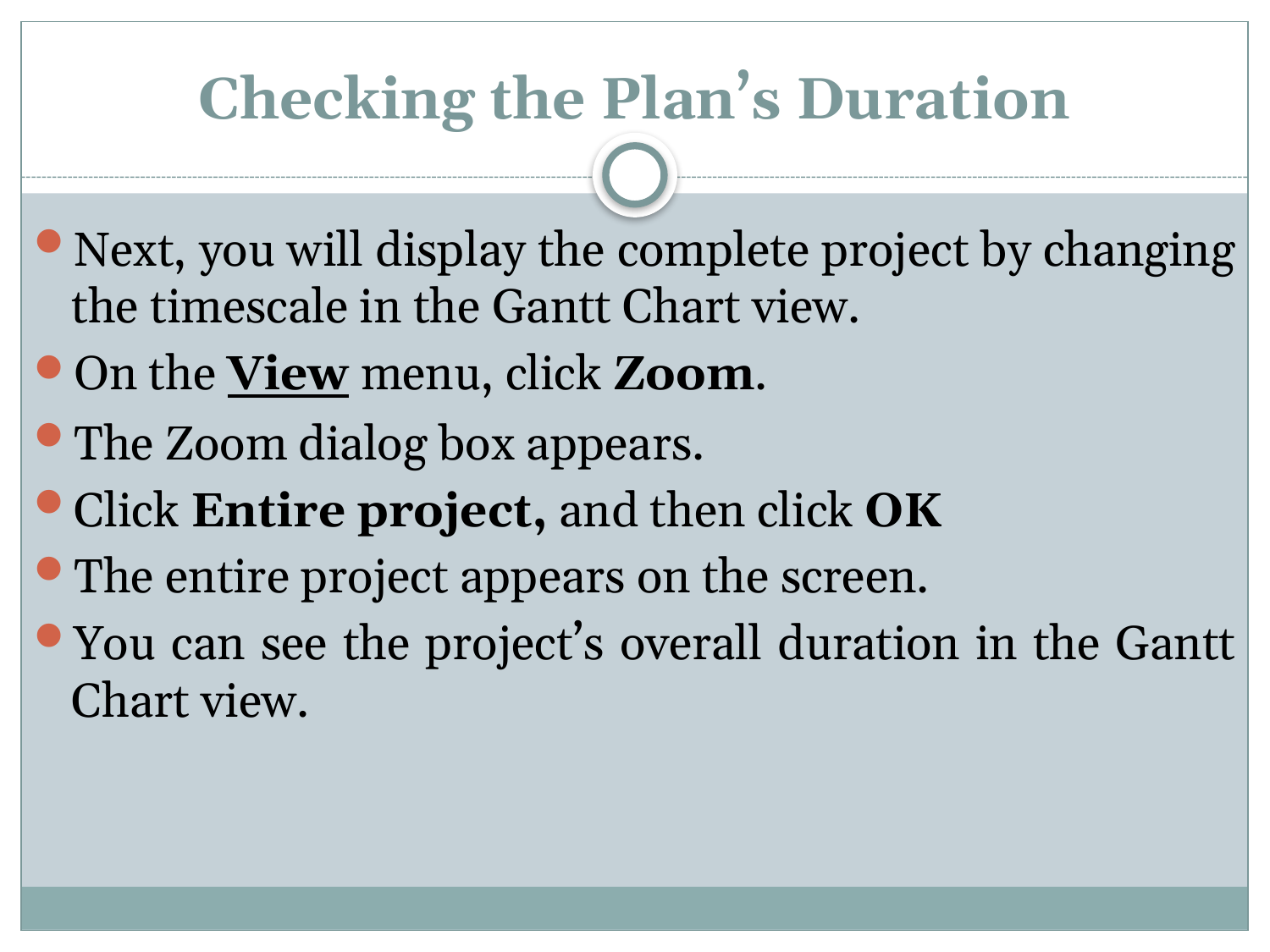

# Checking the Plan’s Duration
Next, you will display the complete project by changing the timescale in the Gantt Chart view.
On the View menu, click Zoom.
The Zoom dialog box appears.
Click Entire project, and then click OK
The entire project appears on the screen.
You can see the project’s overall duration in the Gantt Chart view.